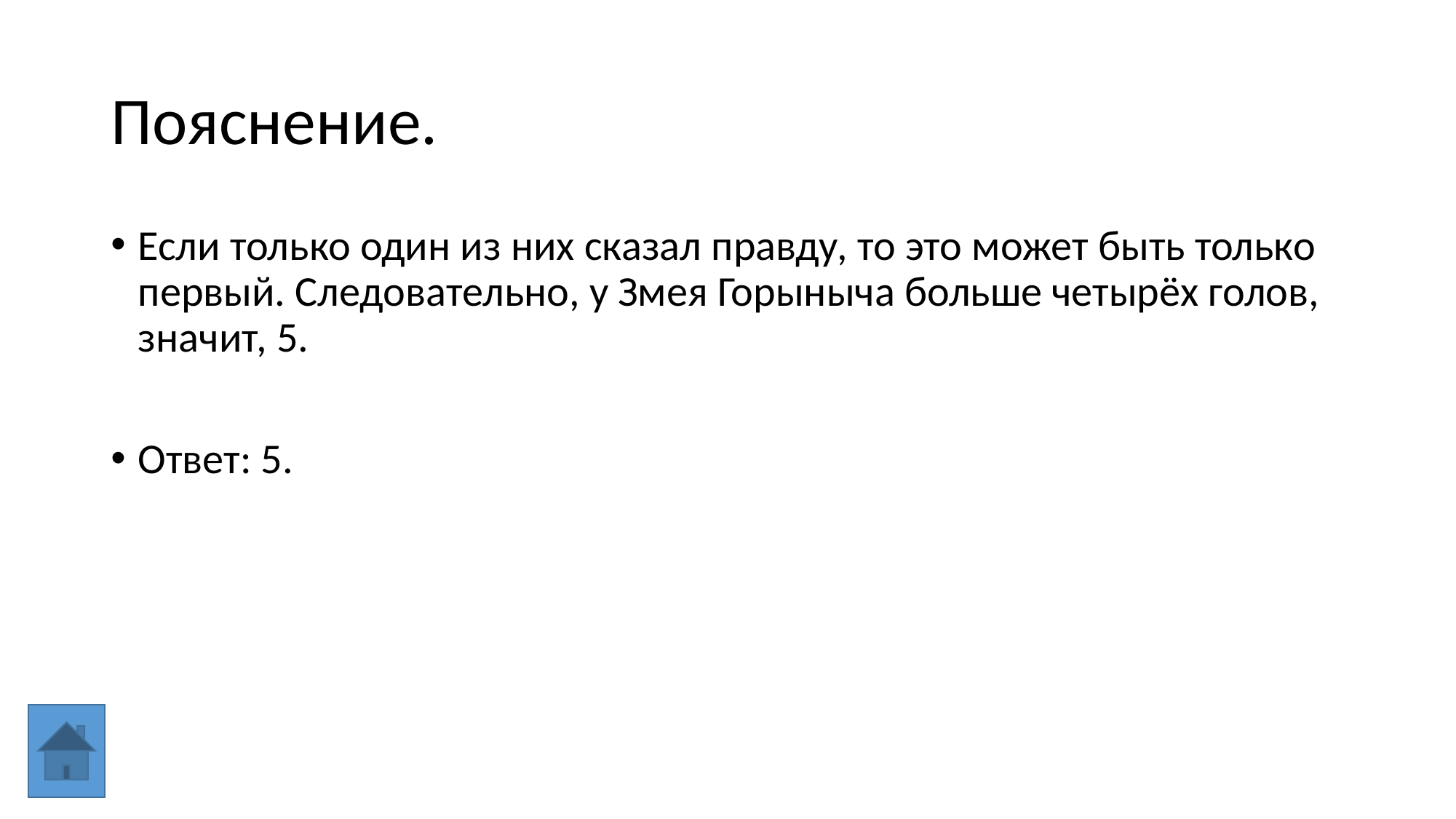

# Пояснение.
Если только один из них сказал правду, то это может быть только первый. Следовательно, у Змея Горыныча больше четырёх голов, значит, 5.

Ответ: 5.